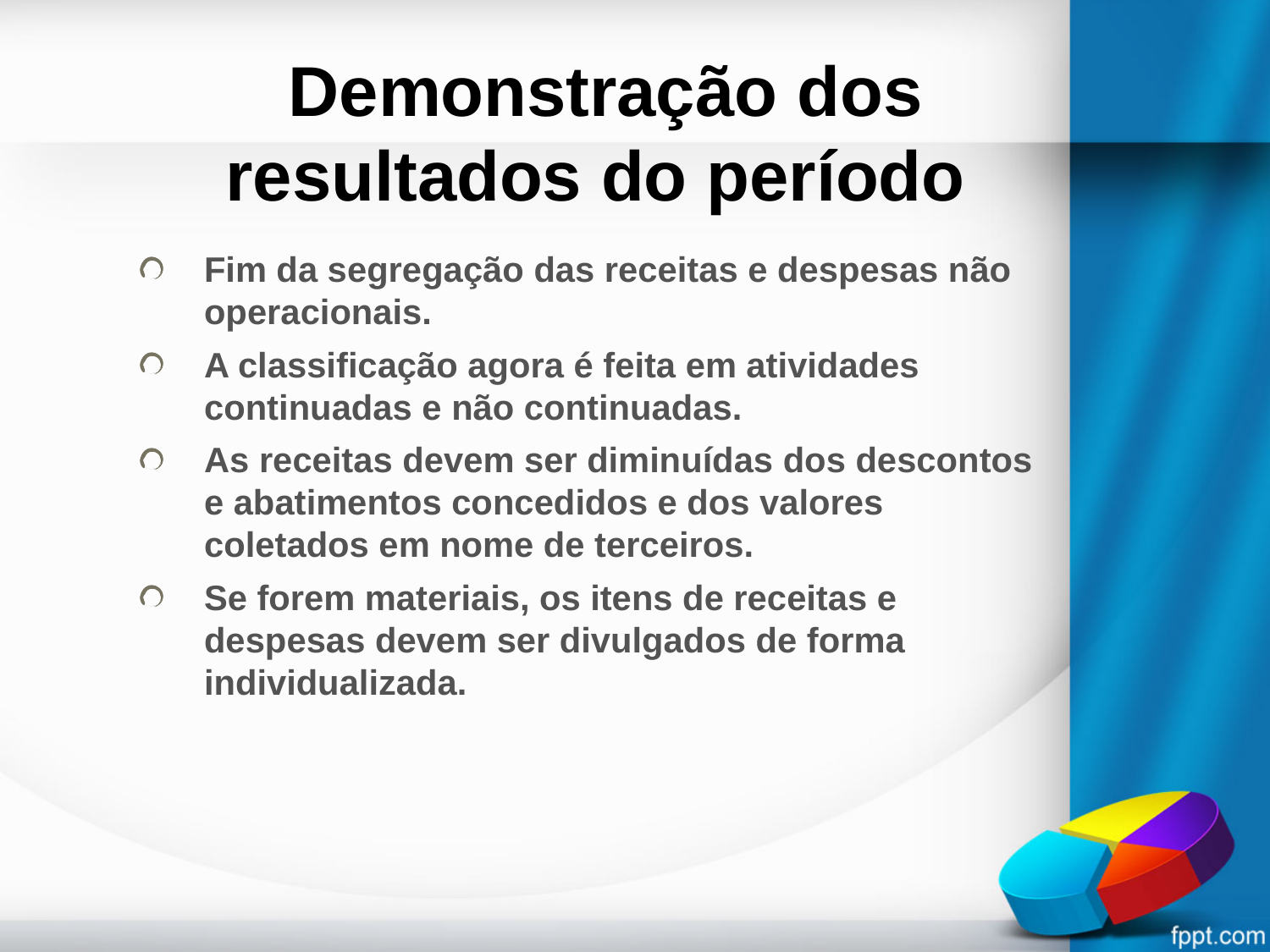

# Demonstração dos resultados do período
Fim da segregação das receitas e despesas não operacionais.
A classificação agora é feita em atividades continuadas e não continuadas.
As receitas devem ser diminuídas dos descontos e abatimentos concedidos e dos valores coletados em nome de terceiros.
Se forem materiais, os itens de receitas e despesas devem ser divulgados de forma individualizada.